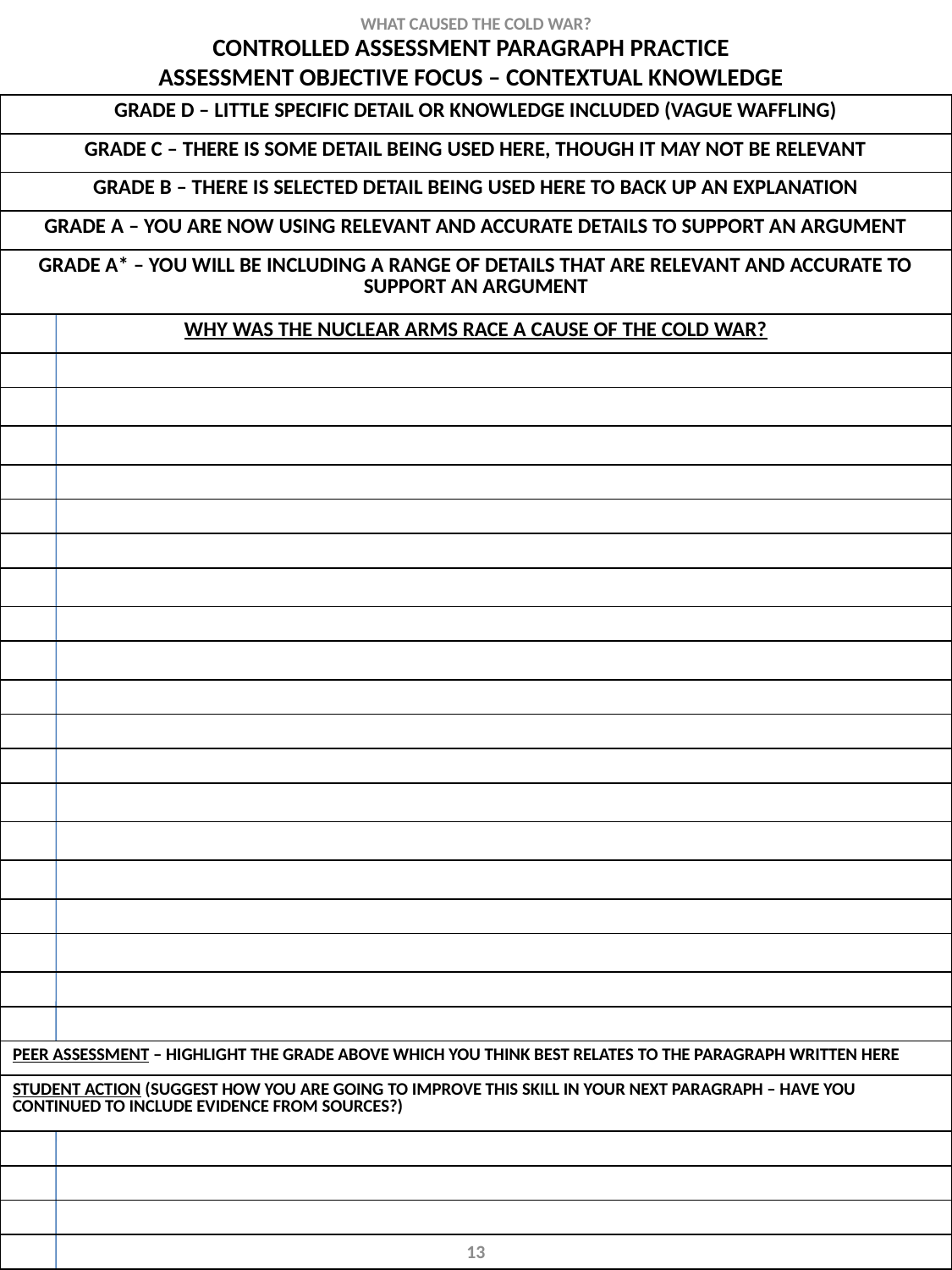

WHAT CAUSED THE COLD WAR?
CONTROLLED ASSESSMENT PARAGRAPH PRACTICE
ASSESSMENT OBJECTIVE FOCUS – CONTEXTUAL KNOWLEDGE
| GRADE D – LITTLE SPECIFIC DETAIL OR KNOWLEDGE INCLUDED (VAGUE WAFFLING) |
| --- |
| GRADE C – THERE IS SOME DETAIL BEING USED HERE, THOUGH IT MAY NOT BE RELEVANT |
| GRADE B – THERE IS SELECTED DETAIL BEING USED HERE TO BACK UP AN EXPLANATION |
| GRADE A – YOU ARE NOW USING RELEVANT AND ACCURATE DETAILS TO SUPPORT AN ARGUMENT |
| GRADE A\* – YOU WILL BE INCLUDING A RANGE OF DETAILS THAT ARE RELEVANT AND ACCURATE TO SUPPORT AN ARGUMENT |
| WHY WAS THE NUCLEAR ARMS RACE A CAUSE OF THE COLD WAR? |
|  |
|  |
|  |
|  |
|  |
|  |
|  |
|  |
|  |
|  |
|  |
|  |
|  |
|  |
|  |
|  |
|  |
|  |
|  |
| PEER ASSESSMENT – HIGHLIGHT THE GRADE ABOVE WHICH YOU THINK BEST RELATES TO THE PARAGRAPH WRITTEN HERE |
| STUDENT ACTION (SUGGEST HOW YOU ARE GOING TO IMPROVE THIS SKILL IN YOUR NEXT PARAGRAPH – HAVE YOU CONTINUED TO INCLUDE EVIDENCE FROM SOURCES?) |
|  |
|  |
|  |
|  |
13